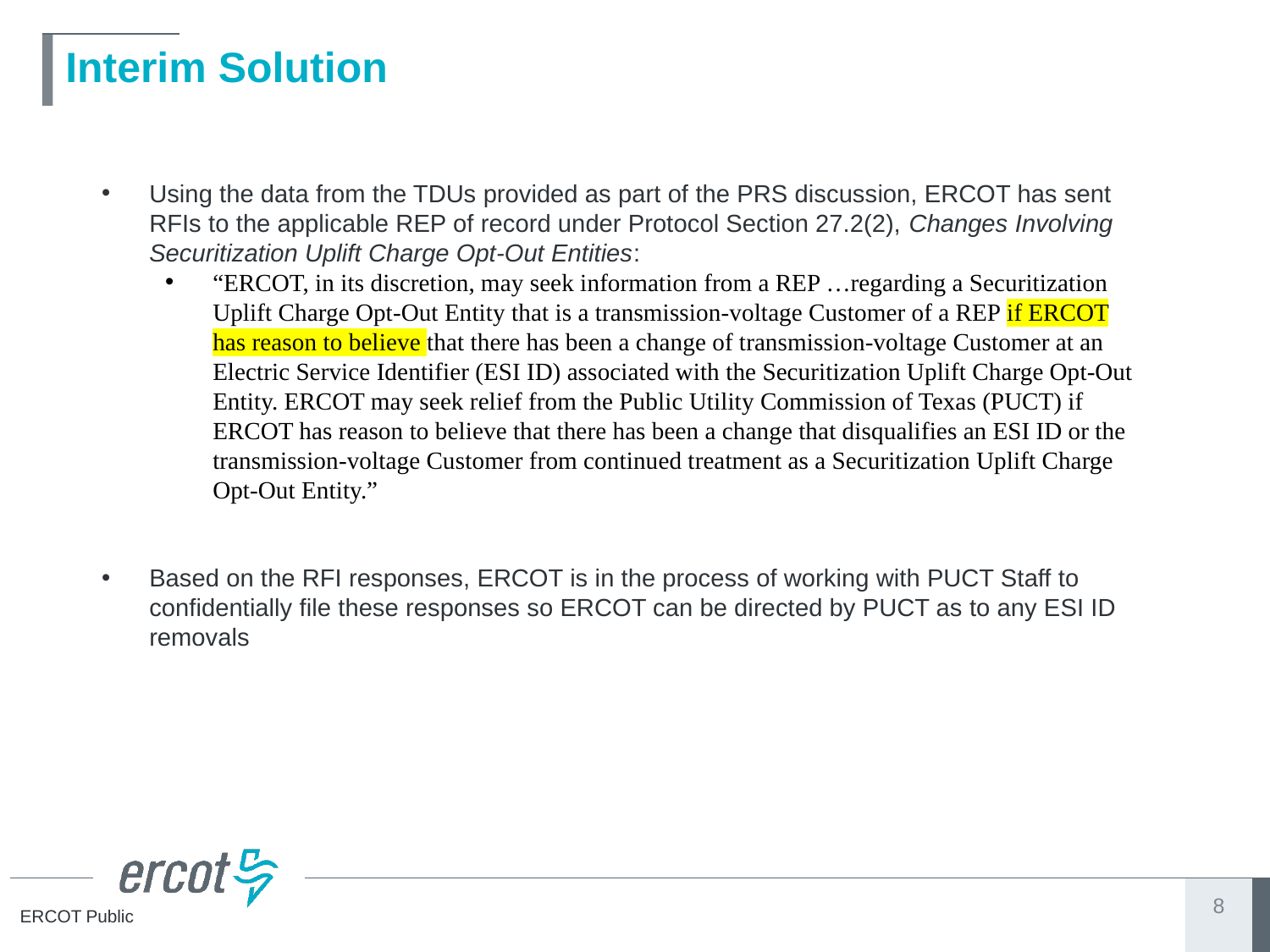

# Interim Solution
Using the data from the TDUs provided as part of the PRS discussion, ERCOT has sent RFIs to the applicable REP of record under Protocol Section 27.2(2), Changes Involving Securitization Uplift Charge Opt-Out Entities:
“ERCOT, in its discretion, may seek information from a REP …regarding a Securitization Uplift Charge Opt-Out Entity that is a transmission-voltage Customer of a REP if ERCOT has reason to believe that there has been a change of transmission-voltage Customer at an Electric Service Identifier (ESI ID) associated with the Securitization Uplift Charge Opt-Out Entity. ERCOT may seek relief from the Public Utility Commission of Texas (PUCT) if ERCOT has reason to believe that there has been a change that disqualifies an ESI ID or the transmission-voltage Customer from continued treatment as a Securitization Uplift Charge Opt-Out Entity.”

Based on the RFI responses, ERCOT is in the process of working with PUCT Staff to confidentially file these responses so ERCOT can be directed by PUCT as to any ESI ID removals
8